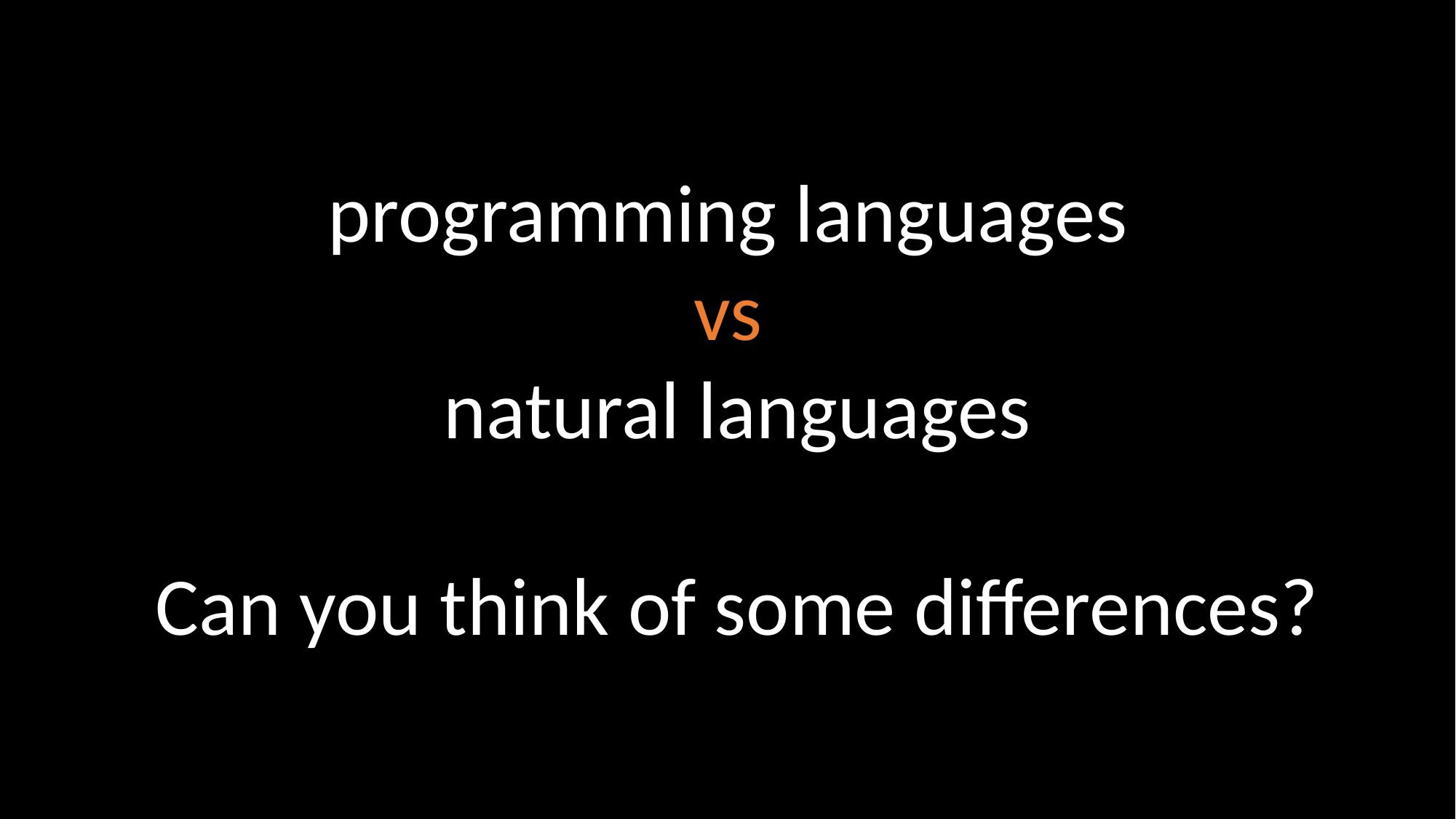

programming languages
vs
natural languages

Can you think of some differences?